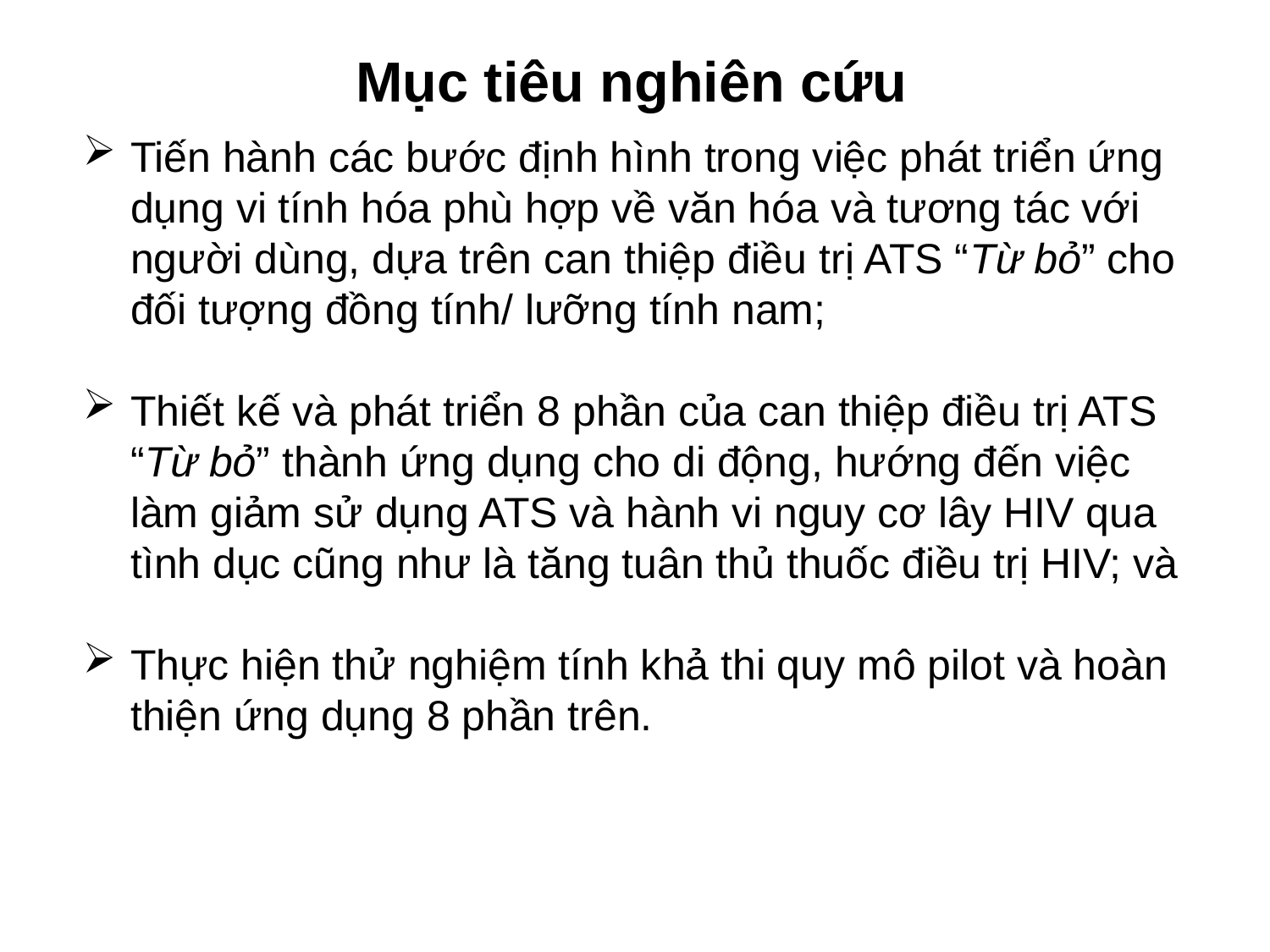

# Mục tiêu nghiên cứu
Tiến hành các bước định hình trong việc phát triển ứng dụng vi tính hóa phù hợp về văn hóa và tương tác với người dùng, dựa trên can thiệp điều trị ATS “Từ bỏ” cho đối tượng đồng tính/ lưỡng tính nam;

Thiết kế và phát triển 8 phần của can thiệp điều trị ATS “Từ bỏ” thành ứng dụng cho di động, hướng đến việc làm giảm sử dụng ATS và hành vi nguy cơ lây HIV qua tình dục cũng như là tăng tuân thủ thuốc điều trị HIV; và

Thực hiện thử nghiệm tính khả thi quy mô pilot và hoàn thiện ứng dụng 8 phần trên.